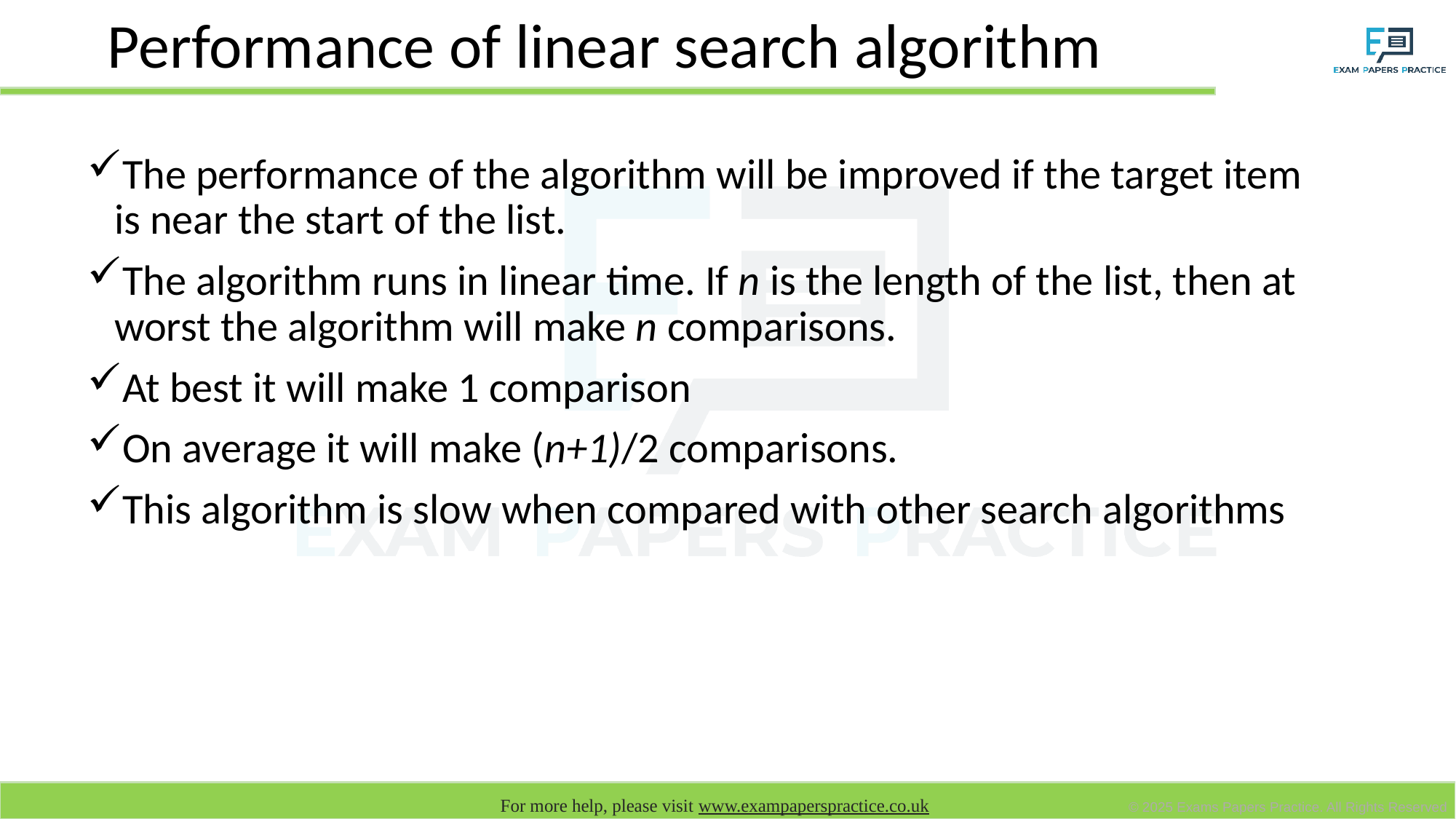

# Performance of linear search algorithm
The performance of the algorithm will be improved if the target item is near the start of the list.
The algorithm runs in linear time. If n is the length of the list, then at worst the algorithm will make n comparisons.
At best it will make 1 comparison
On average it will make (n+1)/2 comparisons.
This algorithm is slow when compared with other search algorithms